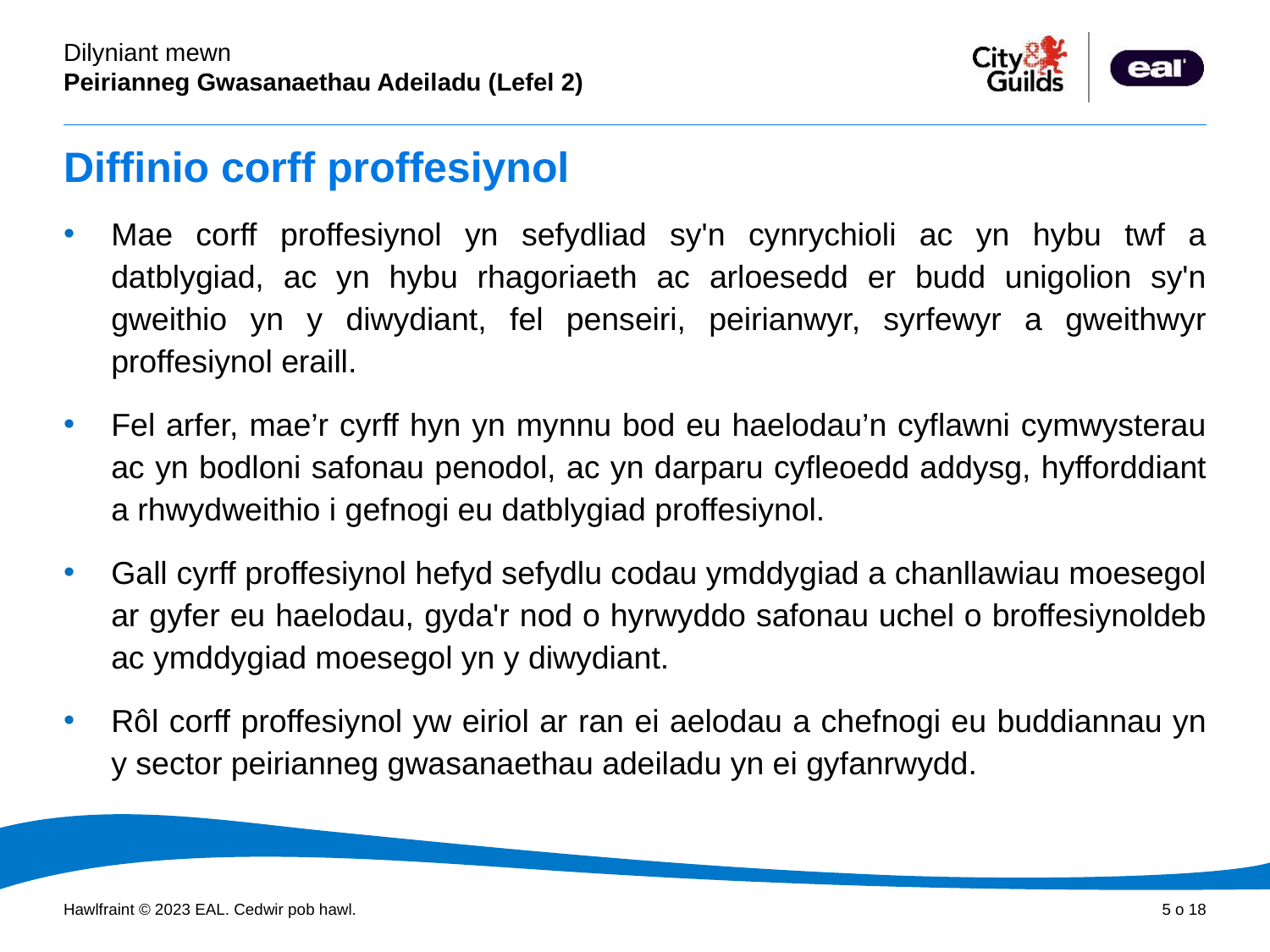

# Diffinio corff proffesiynol
Mae corff proffesiynol yn sefydliad sy'n cynrychioli ac yn hybu twf a datblygiad, ac yn hybu rhagoriaeth ac arloesedd er budd unigolion sy'n gweithio yn y diwydiant, fel penseiri, peirianwyr, syrfewyr a gweithwyr proffesiynol eraill.
Fel arfer, mae’r cyrff hyn yn mynnu bod eu haelodau’n cyflawni cymwysterau ac yn bodloni safonau penodol, ac yn darparu cyfleoedd addysg, hyfforddiant a rhwydweithio i gefnogi eu datblygiad proffesiynol.
Gall cyrff proffesiynol hefyd sefydlu codau ymddygiad a chanllawiau moesegol ar gyfer eu haelodau, gyda'r nod o hyrwyddo safonau uchel o broffesiynoldeb ac ymddygiad moesegol yn y diwydiant.
Rôl corff proffesiynol yw eiriol ar ran ei aelodau a chefnogi eu buddiannau yn y sector peirianneg gwasanaethau adeiladu yn ei gyfanrwydd.